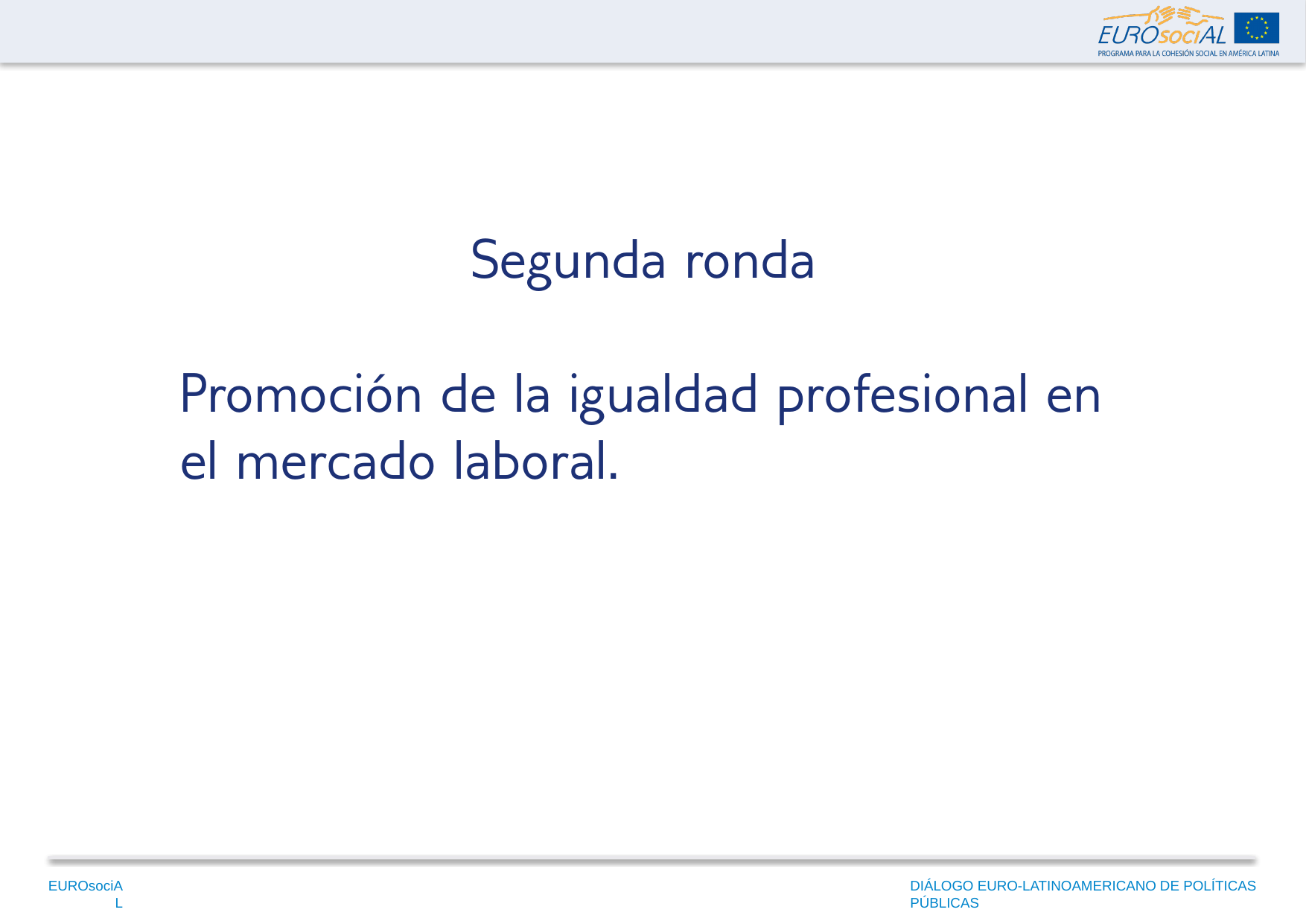

Segunda ronda

Promoción de la igualdad profesional en el mercado laboral.